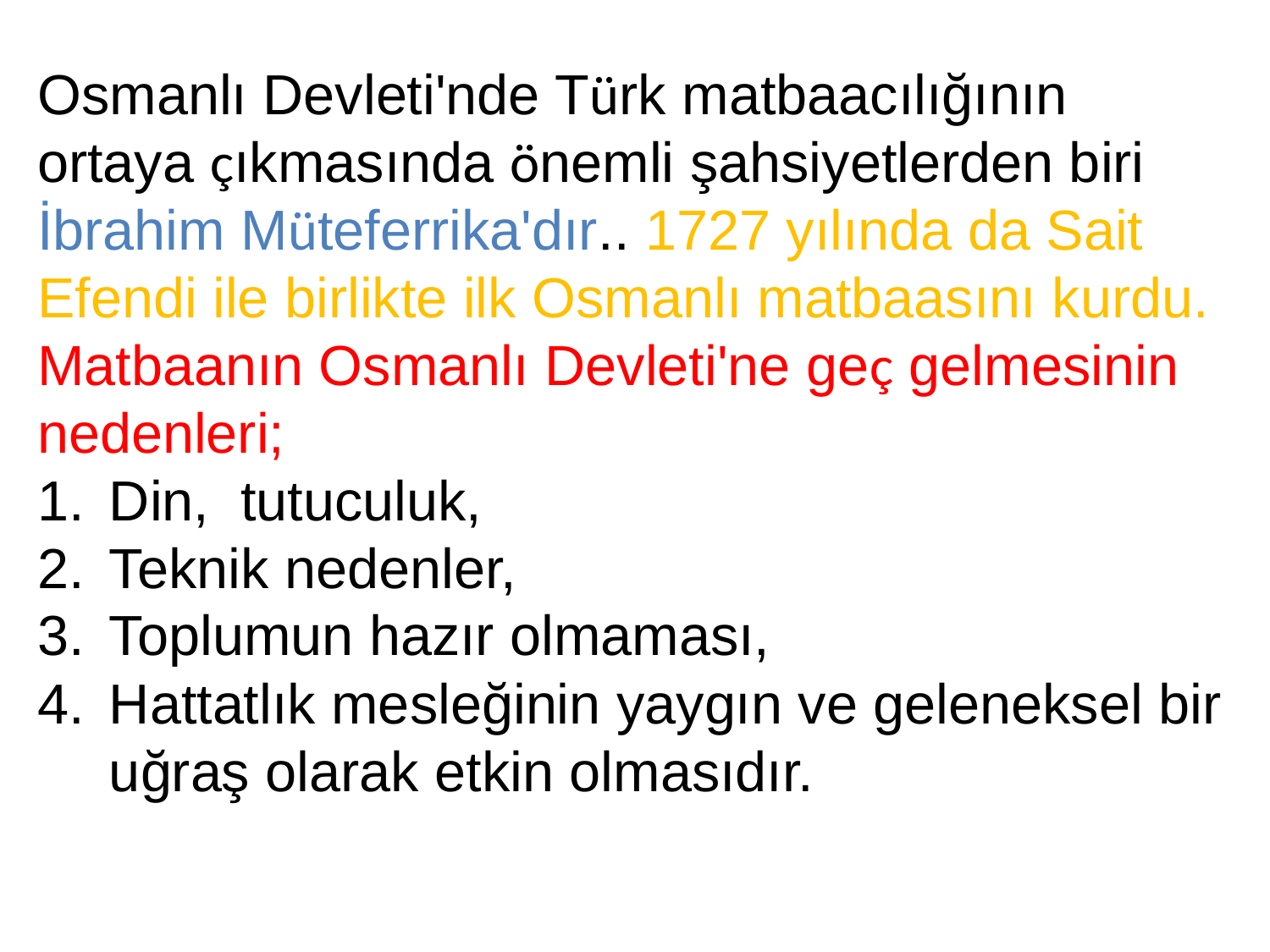

Osmanlı Devleti'nde Türk matbaacılığının ortaya çıkmasında önemli şahsiyetlerden biri İbrahim Müteferrika'dır.. 1727 yılında da Sait Efendi ile birlikte ilk Osmanlı matbaasını kurdu.
Matbaanın Osmanlı Devleti'ne geç gelmesinin nedenleri;
Din,  tutuculuk,
Teknik nedenler,
Toplumun hazır olmaması,
Hattatlık mesleğinin yaygın ve geleneksel bir uğraş olarak etkin olmasıdır.